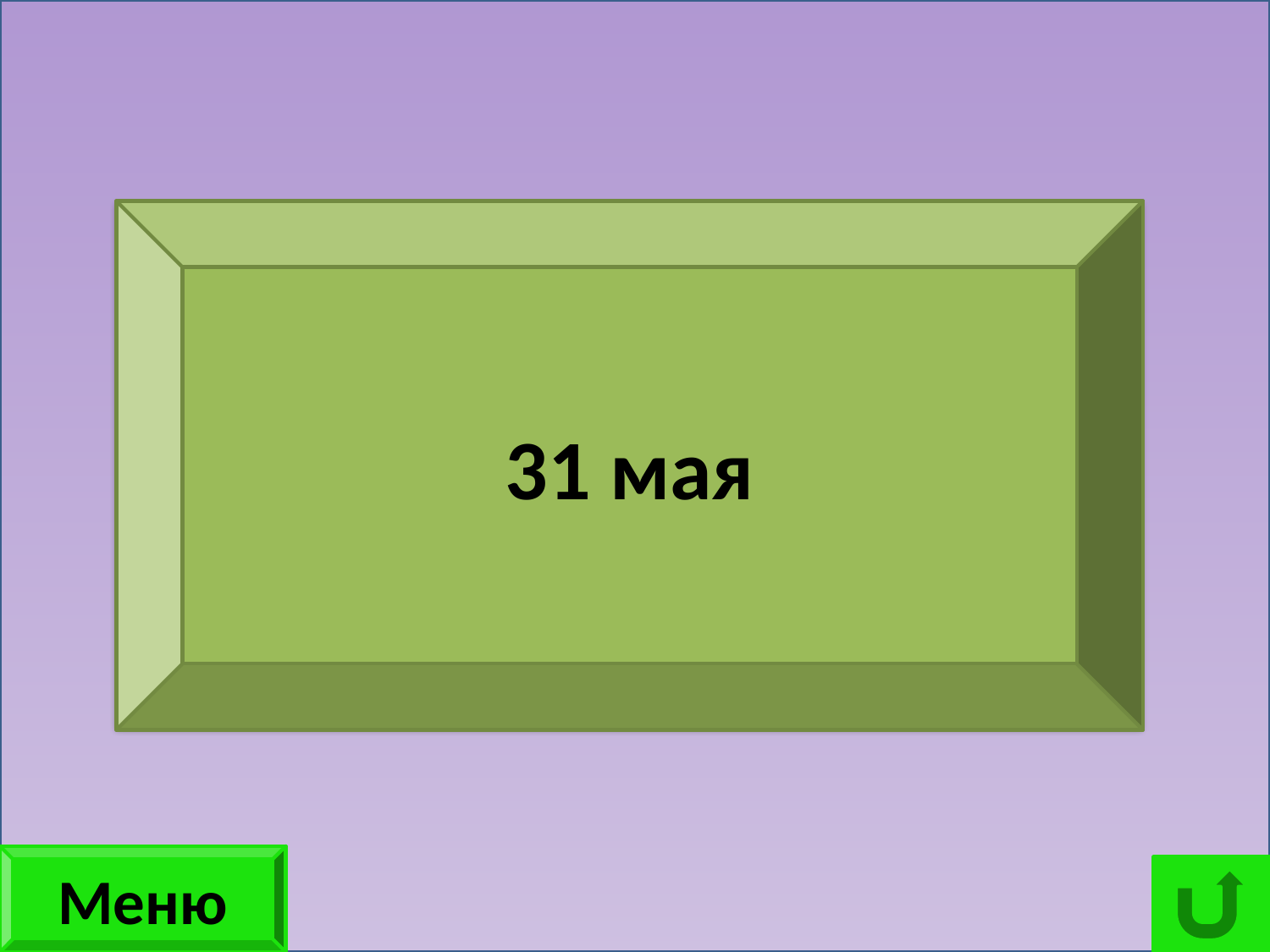

Назовите дату, когда во всем мире отмечают День без табака
31 мая
Меню